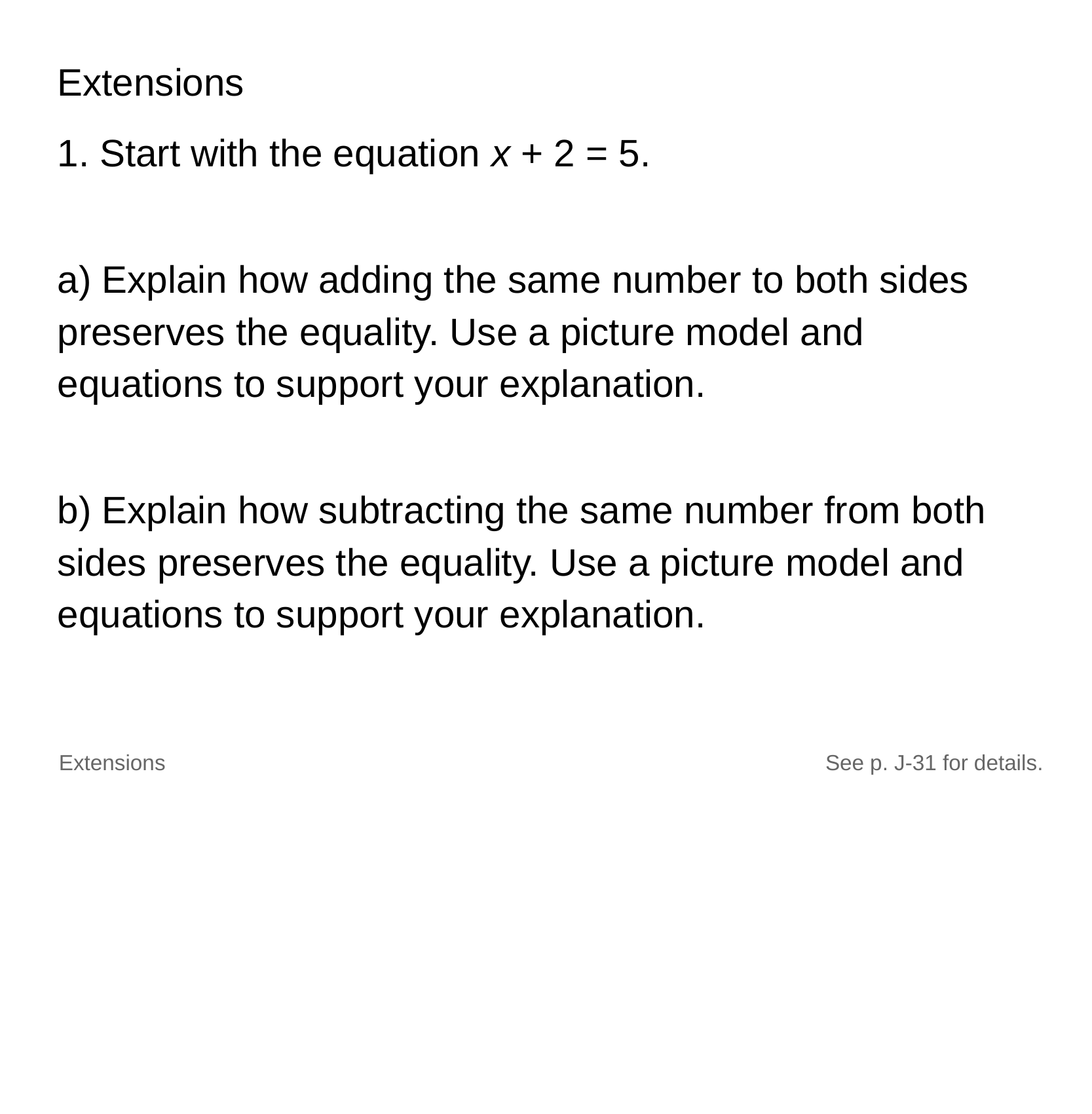

Extensions
1. Start with the equation x + 2 = 5.

a) Explain how adding the same number to both sides preserves the equality. Use a picture model and equations to support your explanation.

b) Explain how subtracting the same number from both sides preserves the equality. Use a picture model and equations to support your explanation.
Extensions
See p. J-31 for details.